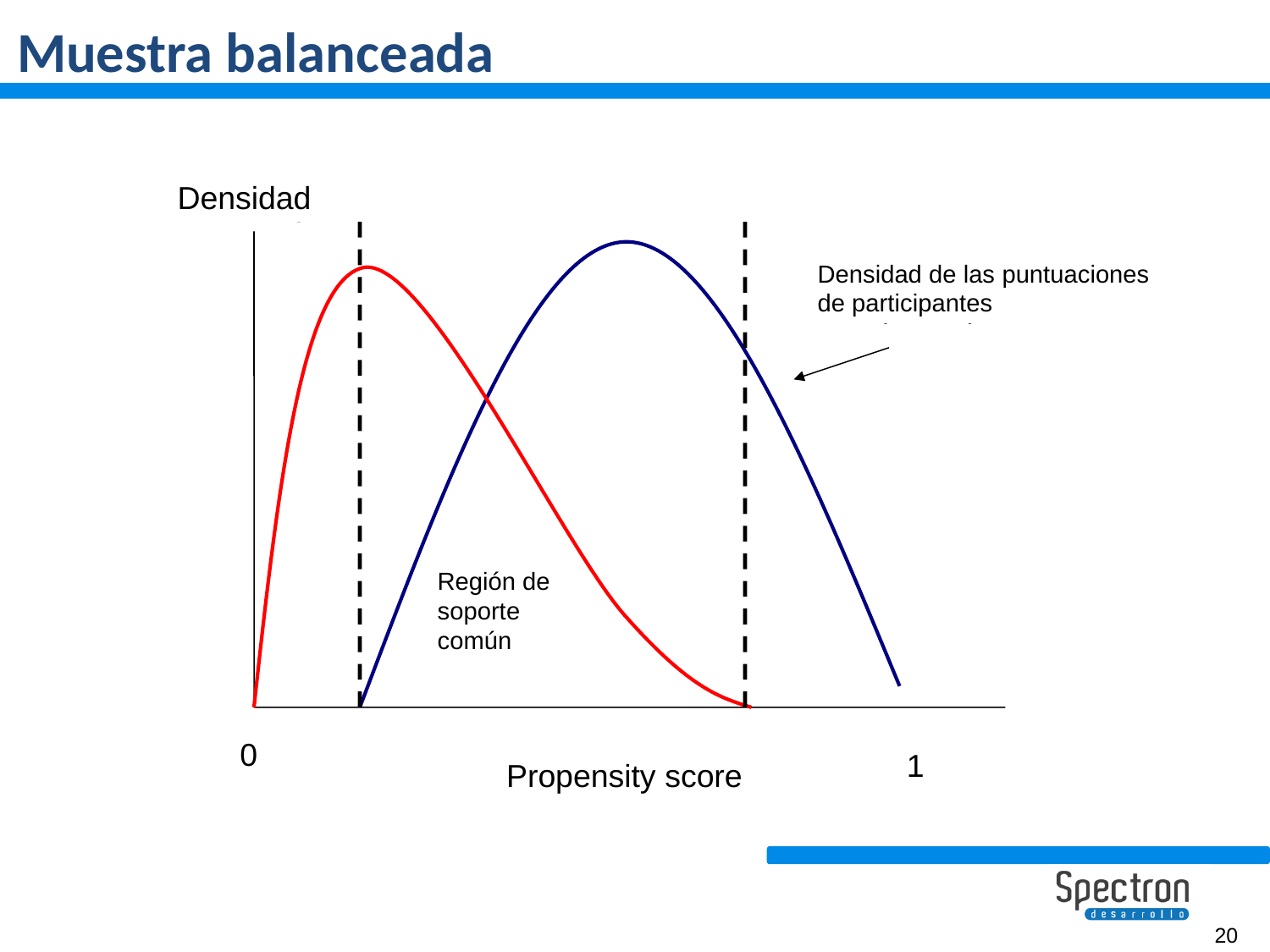

# Muestra balanceada

Densidad
Density

Density of scores for participants
Densidad de las puntuaciones de participantes

Región de soporte común
Region of common support

0
1
Propensity score
20